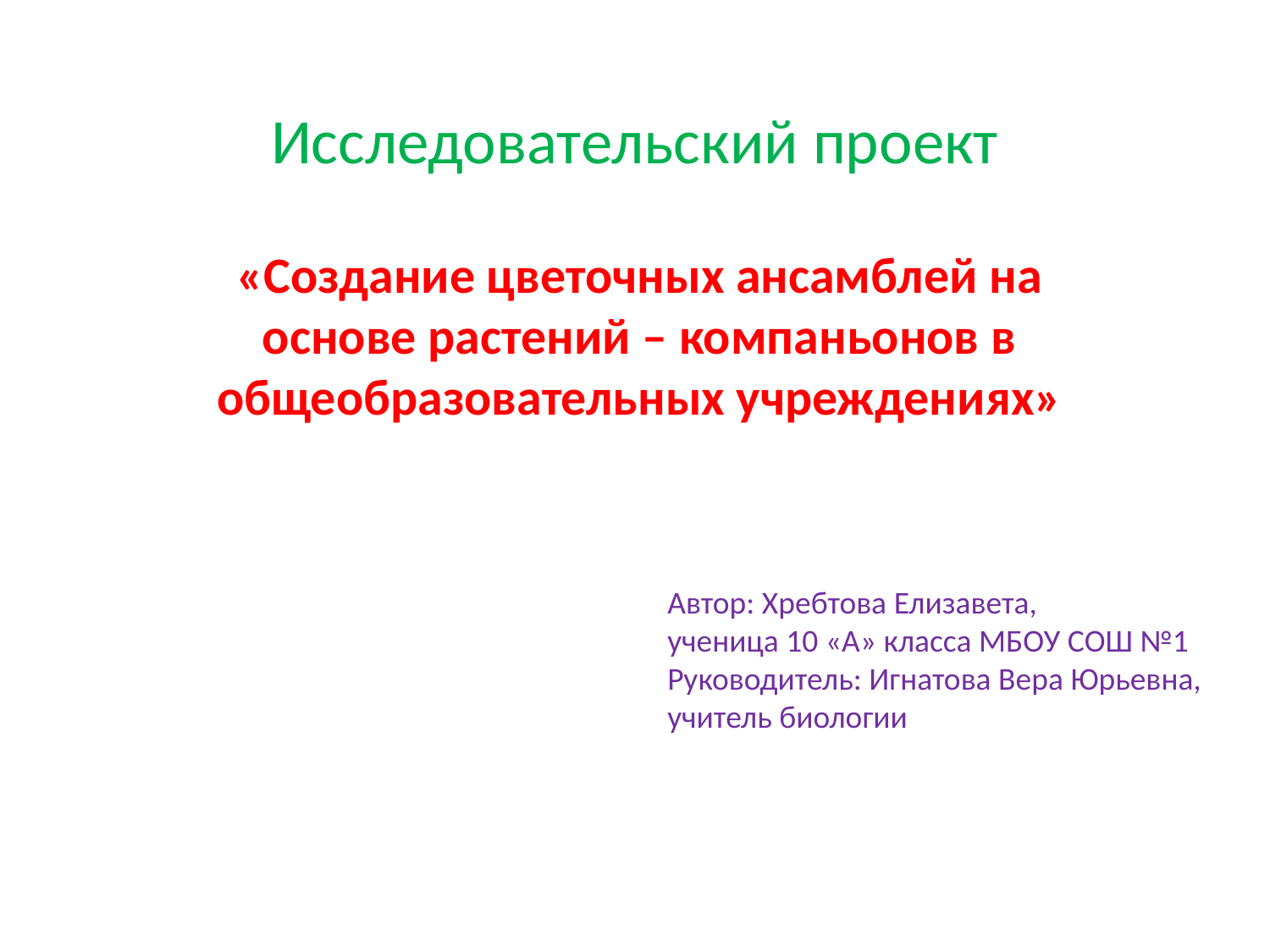

# Исследовательский проект
«Создание цветочных ансамблей на основе растений – компаньонов в общеобразовательных учреждениях»
Автор: Хребтова Елизавета,
ученица 10 «А» класса МБОУ СОШ №1
Руководитель: Игнатова Вера Юрьевна,
учитель биологии